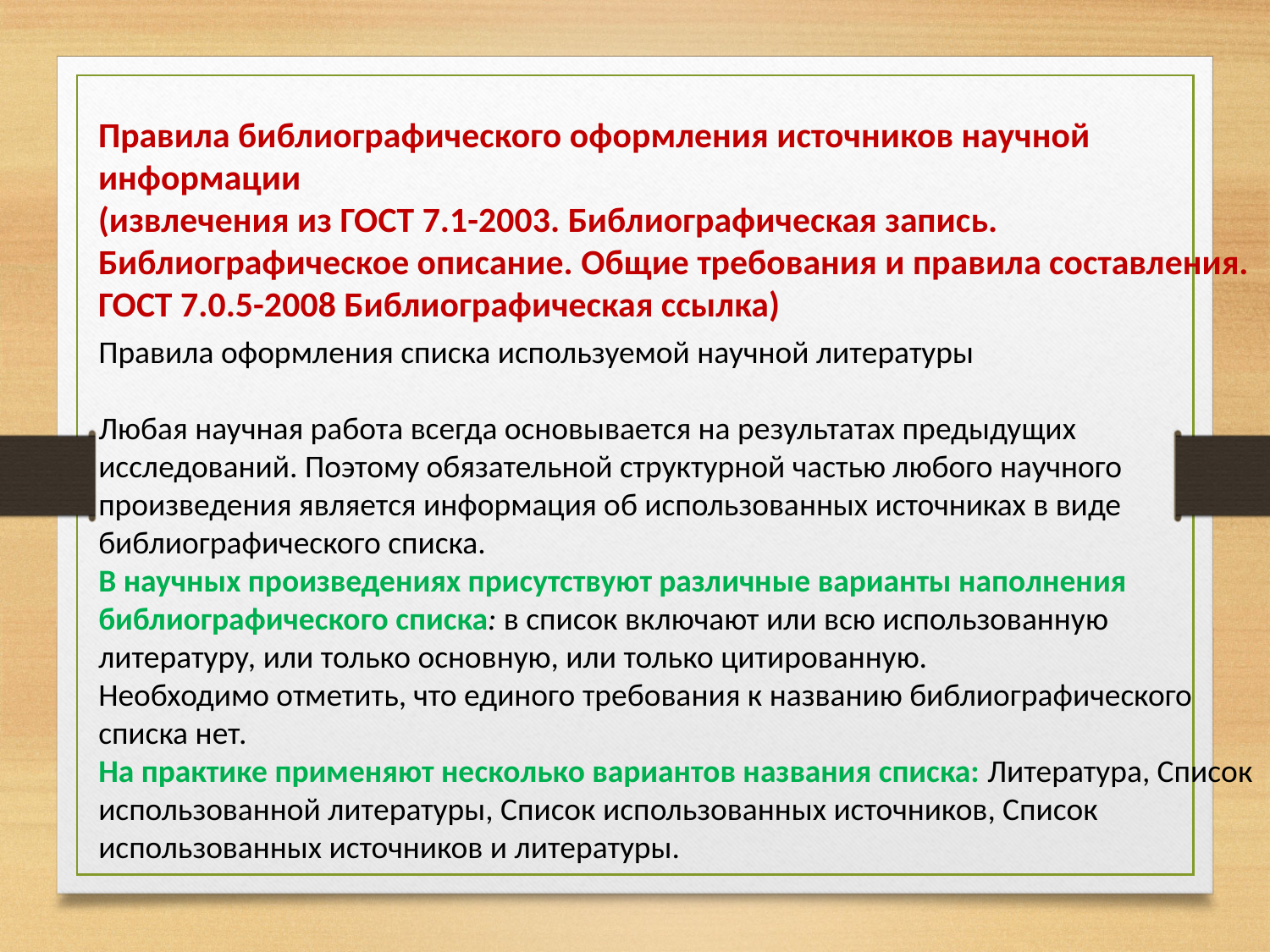

Правила библиографического оформления источников научной информации
(извлечения из ГОСТ 7.1-2003. Библиографическая запись. Библиографическое описание. Общие требования и правила составления. ГОСТ 7.0.5-2008 Библиографическая ссылка)
Правила оформления списка используемой научной литературы

Любая научная работа всегда основывается на результатах предыдущих исследований. Поэтому обязательной структурной частью любого научного произведения является информация об использованных источниках в виде библиографического списка.
В научных произведениях присутствуют различные варианты наполнения библиографического списка: в список включают или всю использованную литературу, или только основную, или только цитированную.
Необходимо отметить, что единого требования к названию библиографического списка нет.
На практике применяют несколько вариантов названия списка: Литература, Список использованной литературы, Список использованных источников, Список использованных источников и литературы.